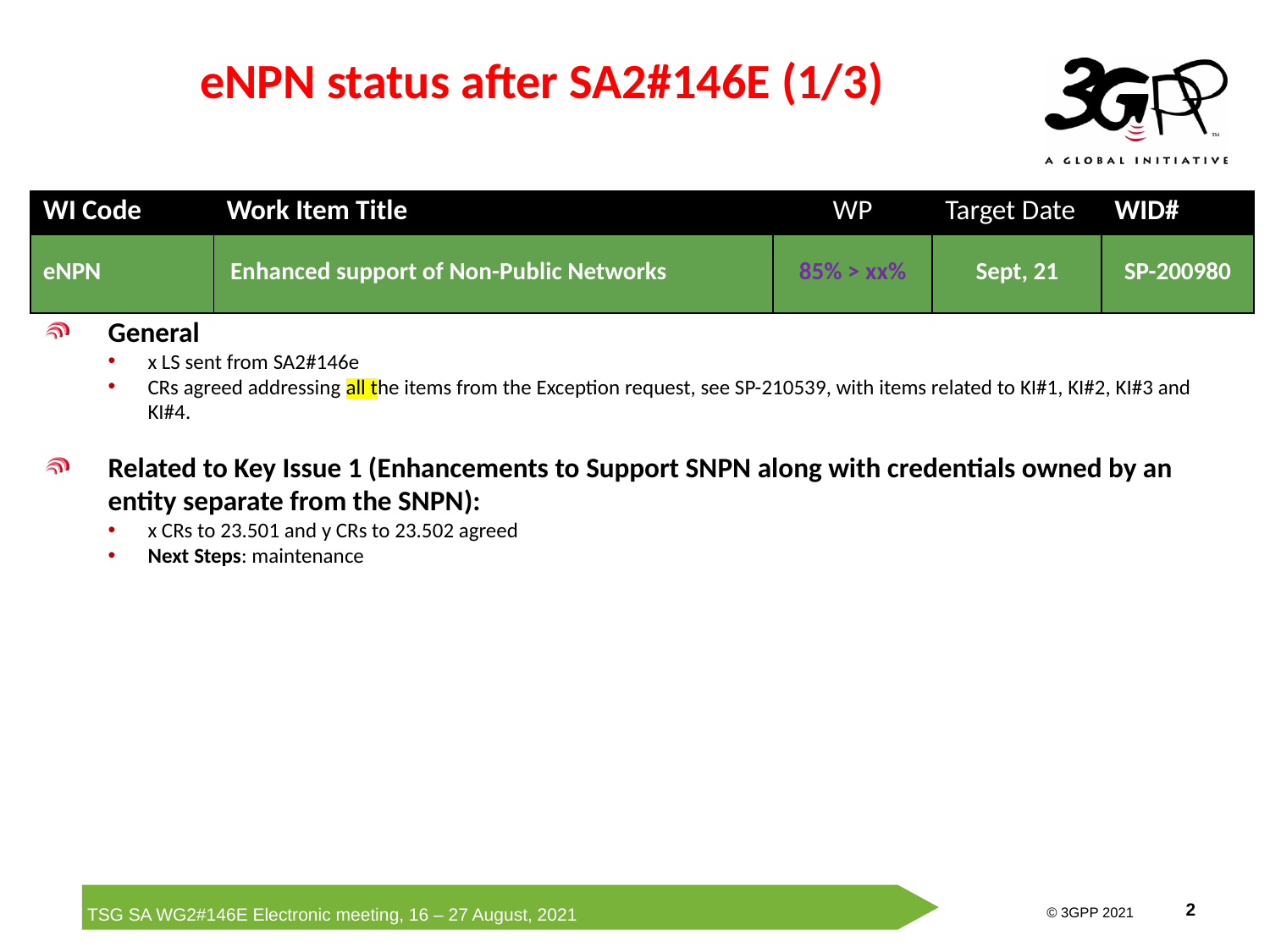

# eNPN status after SA2#146E (1/3)
| WI Code | Work Item Title | WP | Target Date | WID# |
| --- | --- | --- | --- | --- |
| eNPN | Enhanced support of Non-Public Networks | 85% > xx% | Sept, 21 | SP-200980 |
General
x LS sent from SA2#146e
CRs agreed addressing all the items from the Exception request, see SP-210539, with items related to KI#1, KI#2, KI#3 and KI#4.

Related to Key Issue 1 (Enhancements to Support SNPN along with credentials owned by an entity separate from the SNPN):
x CRs to 23.501 and y CRs to 23.502 agreed
Next Steps: maintenance